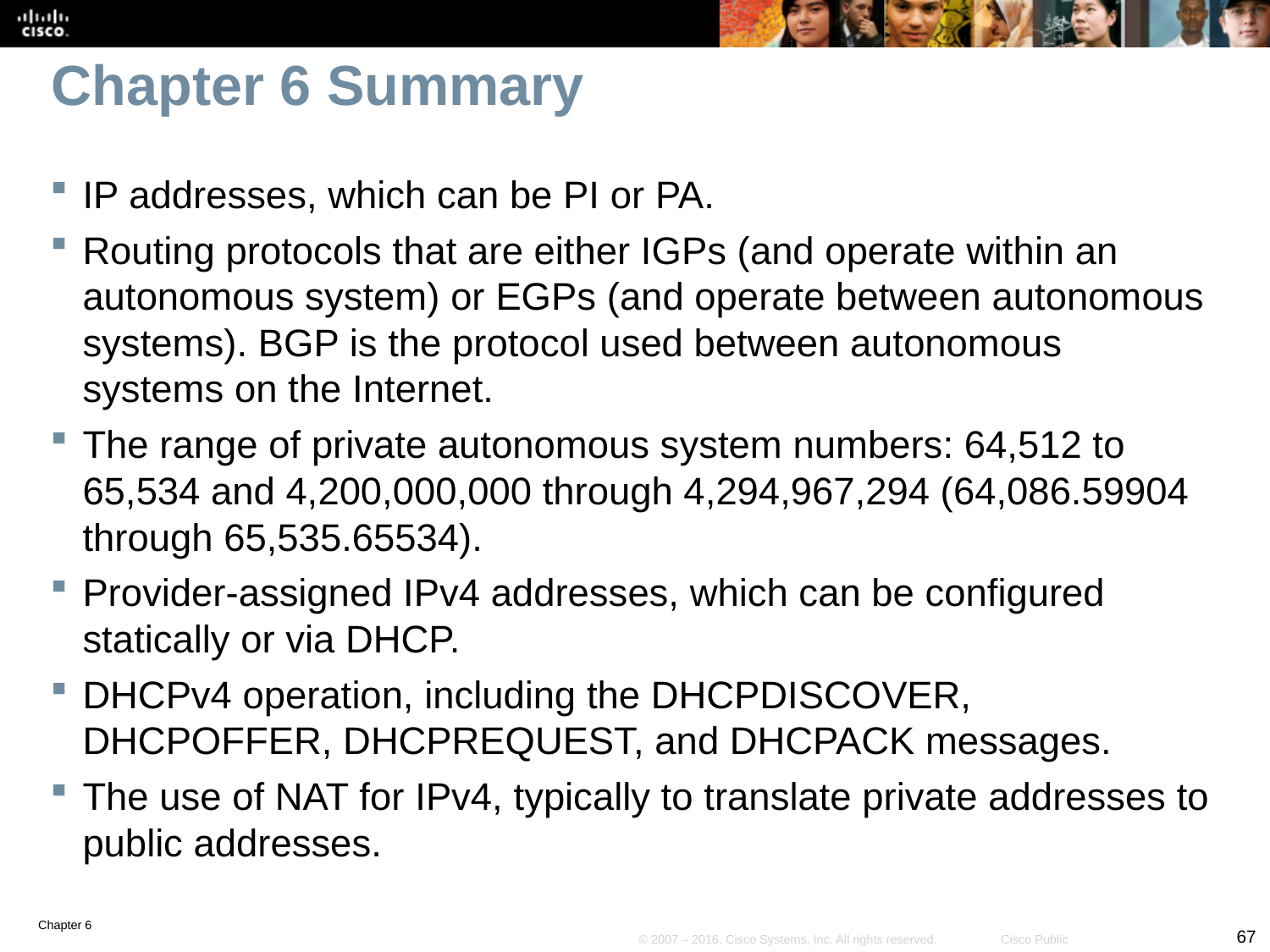

# Chapter 6 Summary
IP addresses, which can be PI or PA.
Routing protocols that are either IGPs (and operate within an autonomous system) or EGPs (and operate between autonomous systems). BGP is the protocol used between autonomous systems on the Internet.
The range of private autonomous system numbers: 64,512 to 65,534 and 4,200,000,000 through 4,294,967,294 (64,086.59904 through 65,535.65534).
Provider-assigned IPv4 addresses, which can be configured statically or via DHCP.
DHCPv4 operation, including the DHCPDISCOVER, DHCPOFFER, DHCPREQUEST, and DHCPACK messages.
The use of NAT for IPv4, typically to translate private addresses to public addresses.